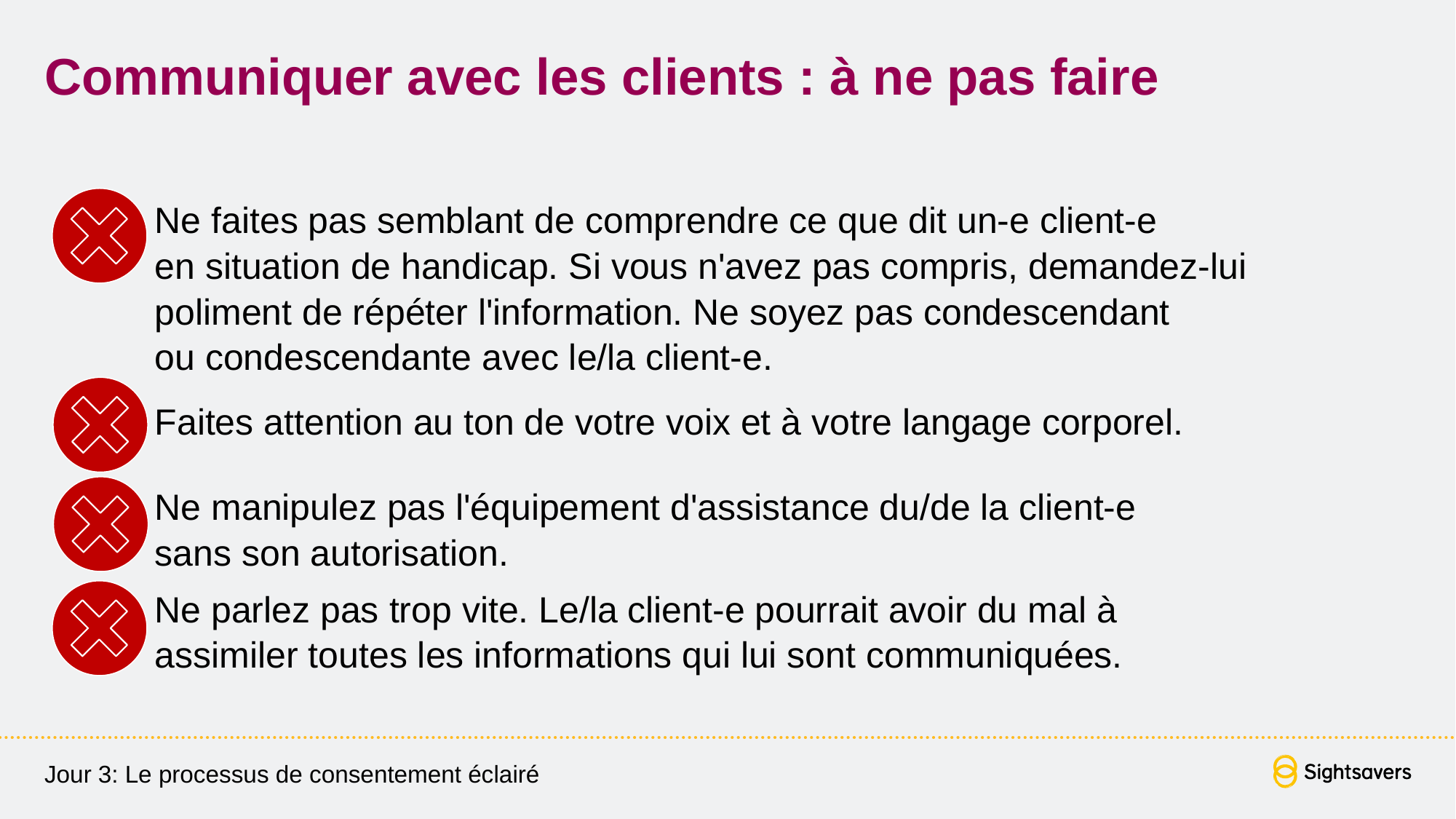

# Communiquer avec les clients : à ne pas faire

Ne faites pas semblant de comprendre ce que dit un-e client-e
en situation de handicap. Si vous n'avez pas compris, demandez-lui
poliment de répéter l'information. Ne soyez pas condescendant
ou condescendante avec le/la client-e.
Faites attention au ton de votre voix et à votre langage corporel.

Ne manipulez pas l'équipement d'assistance du/de la client-e
sans son autorisation.

Ne parlez pas trop vite. Le/la client-e pourrait avoir du mal à
assimiler toutes les informations qui lui sont communiquées.
Jour 3: Le processus de consentement éclairé